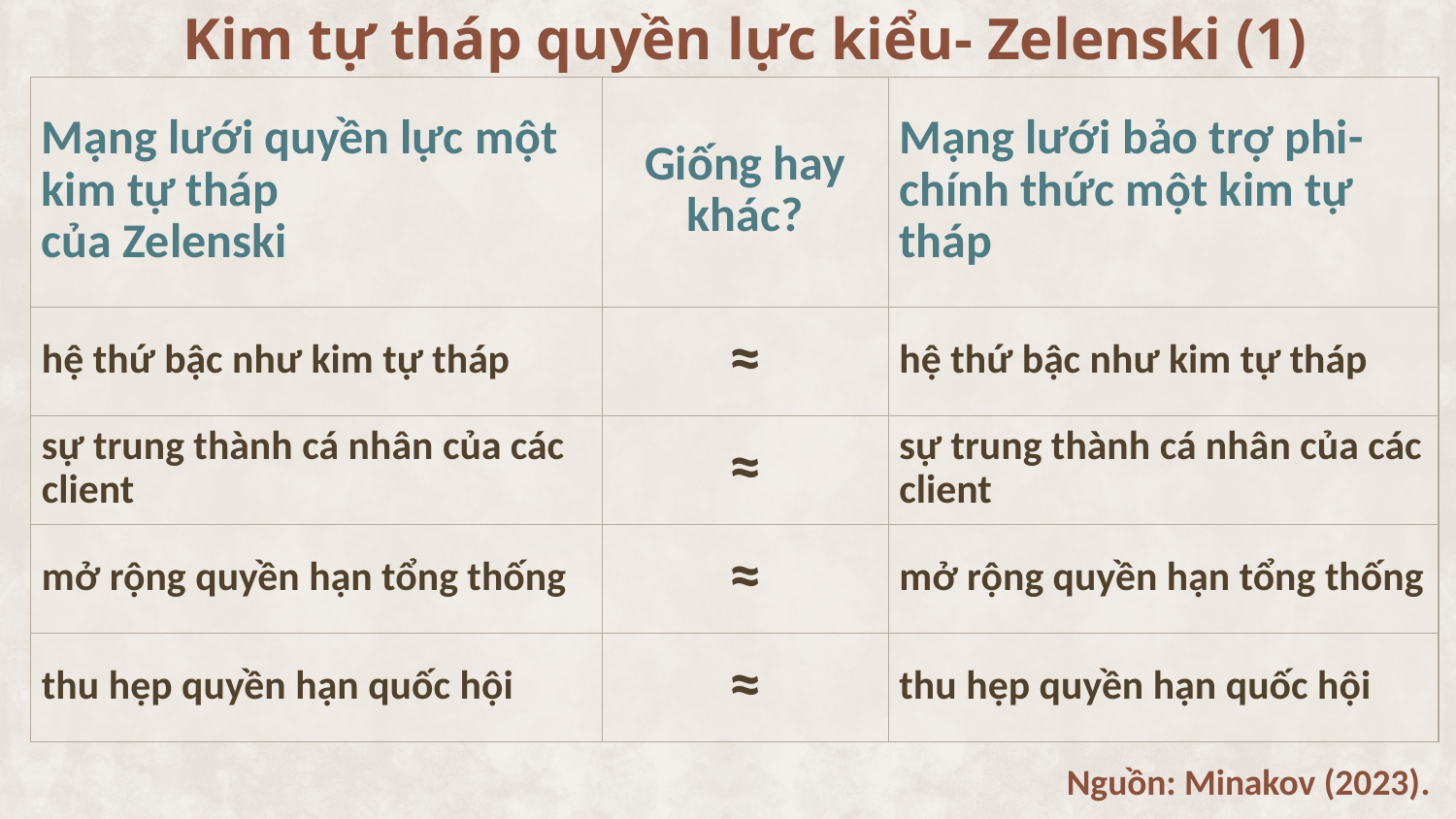

# Kim tự tháp quyền lực kiểu- Zelenski (1)
| Mạng lưới quyền lực một kim tự tháp của Zelenski | Giống hay khác? | Mạng lưới bảo trợ phi-chính thức một kim tự tháp |
| --- | --- | --- |
| hệ thứ bậc như kim tự tháp | ≈ | hệ thứ bậc như kim tự tháp |
| sự trung thành cá nhân của các client | ≈ | sự trung thành cá nhân của các client |
| mở rộng quyền hạn tổng thống | ≈ | mở rộng quyền hạn tổng thống |
| thu hẹp quyền hạn quốc hội | ≈ | thu hẹp quyền hạn quốc hội |
Nguồn: Minakov (2023).